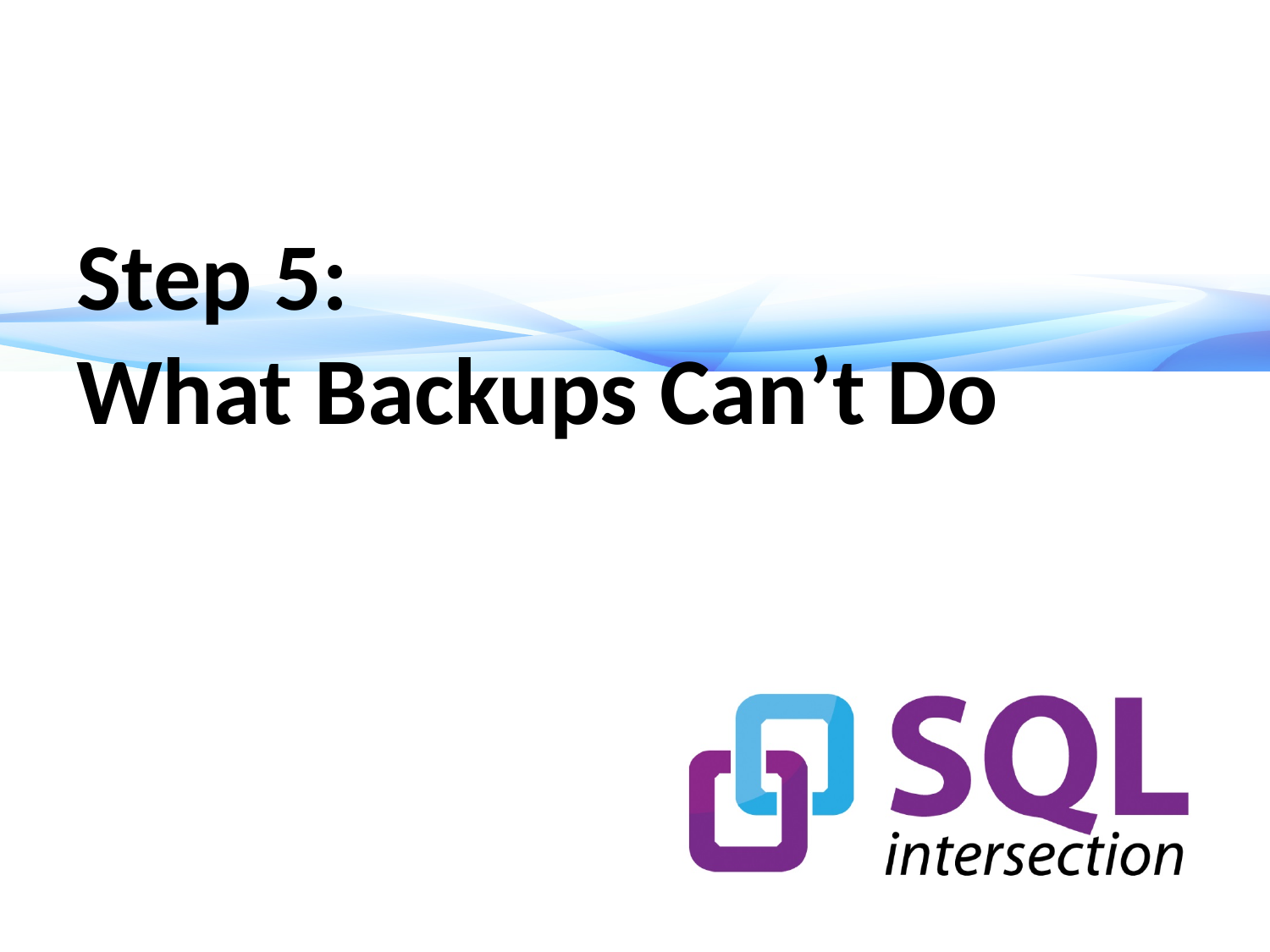

# Step 5: What Backups Can’t Do